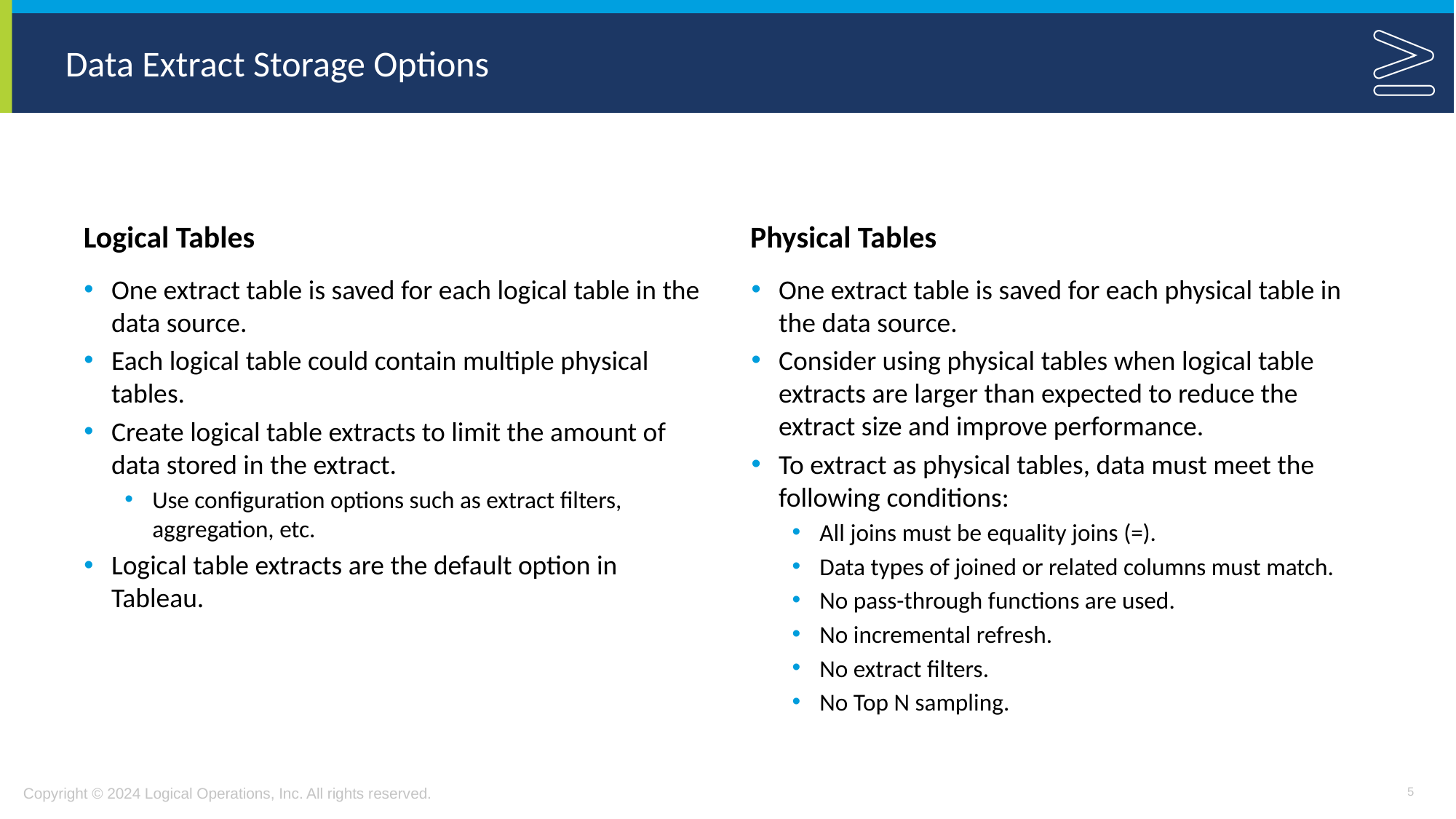

# Data Extract Storage Options
Logical Tables
Physical Tables
One extract table is saved for each logical table in the data source.
Each logical table could contain multiple physical tables.
Create logical table extracts to limit the amount of data stored in the extract.
Use configuration options such as extract filters, aggregation, etc.
Logical table extracts are the default option in Tableau.
One extract table is saved for each physical table in the data source.
Consider using physical tables when logical table extracts are larger than expected to reduce the extract size and improve performance.
To extract as physical tables, data must meet the following conditions:
All joins must be equality joins (=).
Data types of joined or related columns must match.
No pass-through functions are used.
No incremental refresh.
No extract filters.
No Top N sampling.
5